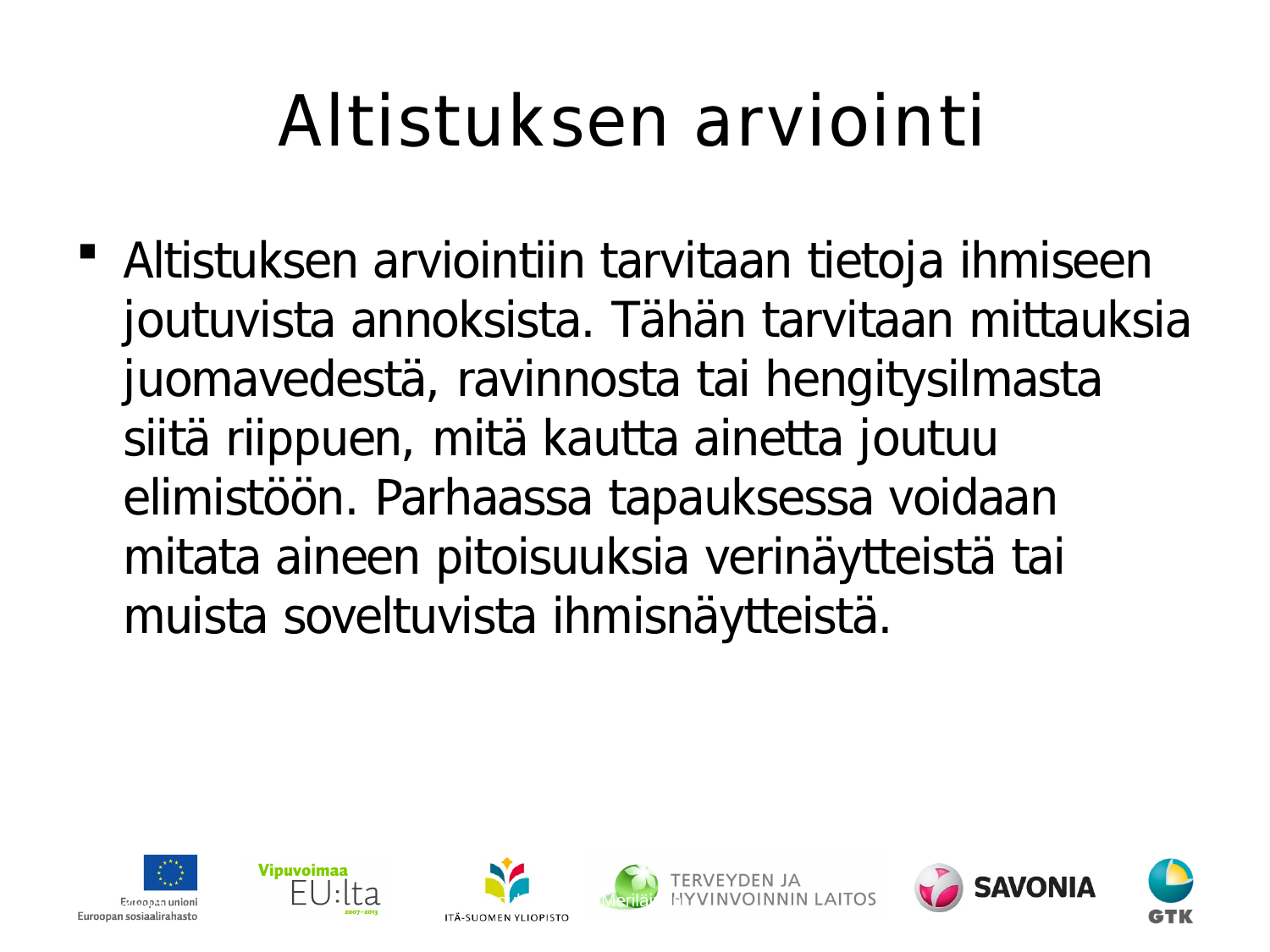

# Altistuksen arviointi
Altistuksen arviointiin tarvitaan tietoja ihmiseen joutuvista annoksista. Tähän tarvitaan mittauksia juomavedestä, ravinnosta tai hengitysilmasta siitä riippuen, mitä kautta ainetta joutuu elimistöön. Parhaassa tapauksessa voidaan mitata aineen pitoisuuksia verinäytteistä tai muista soveltuvista ihmisnäytteistä.
29.10.2014
ESR-koulutus/Päivi Meriläinen